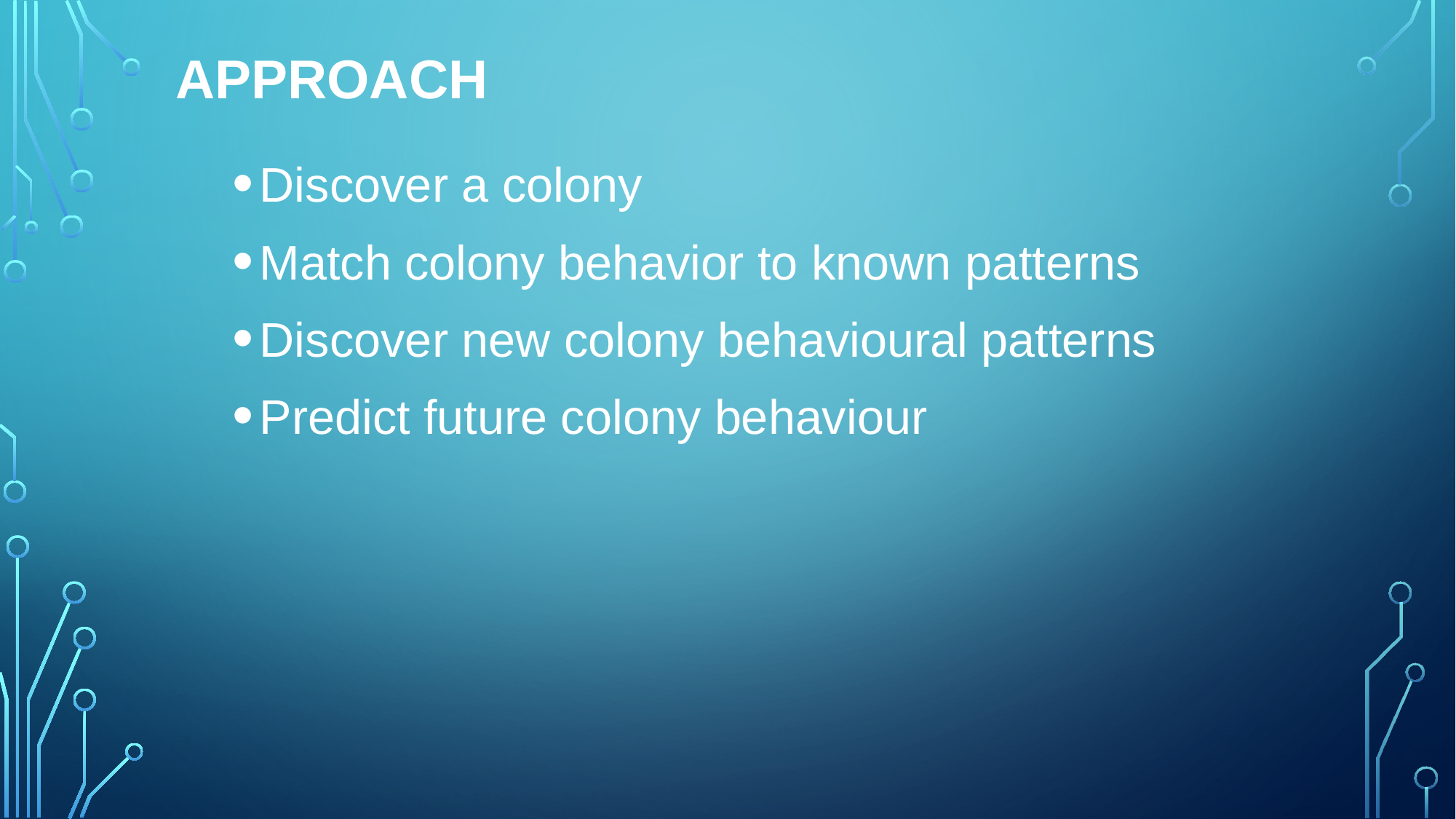

# APPROACH
Discover a colony
Match colony behavior to known patterns
Discover new colony behavioural patterns
Predict future colony behaviour